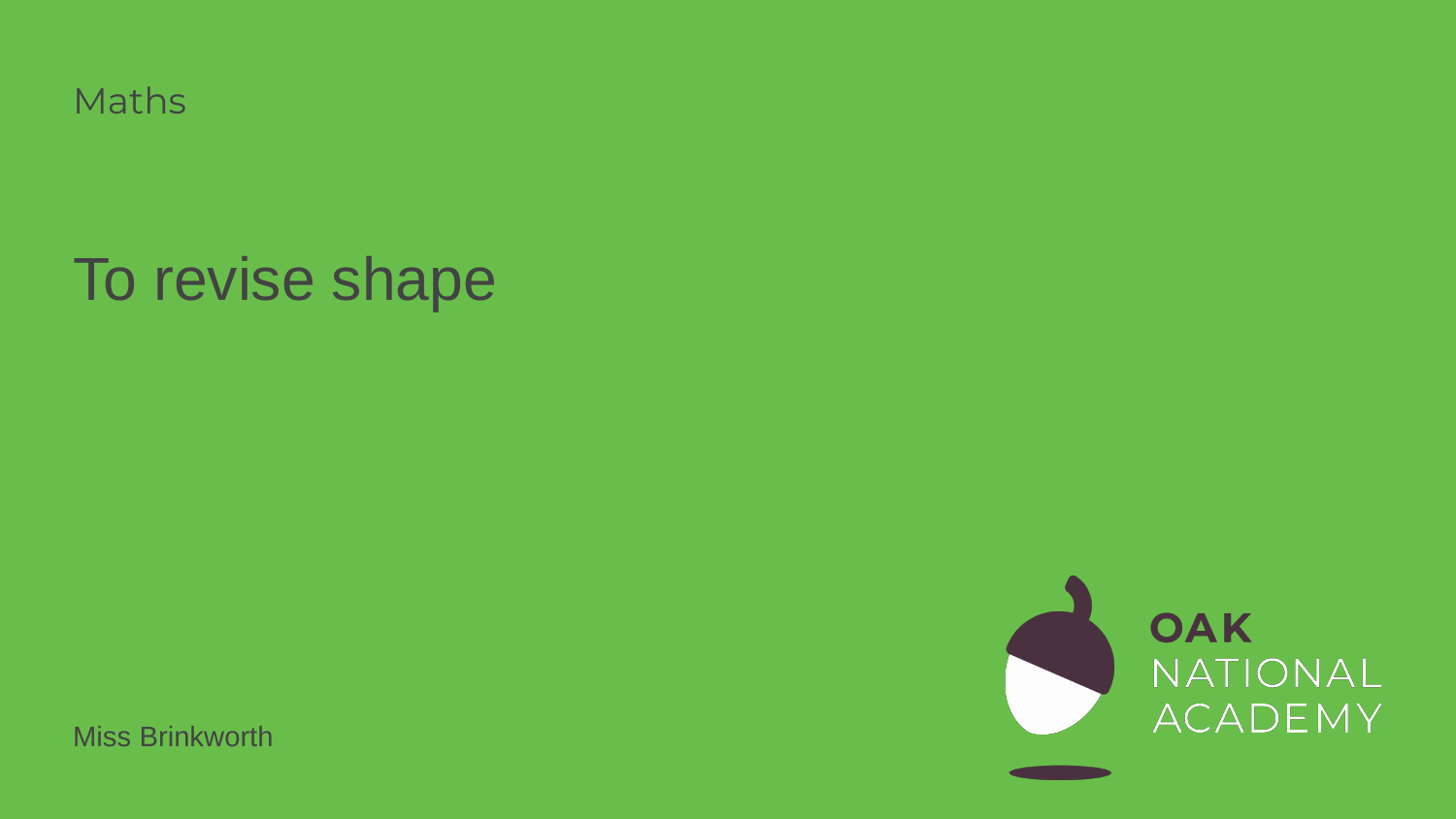

Maths

# To revise shape
Miss Brinkworth